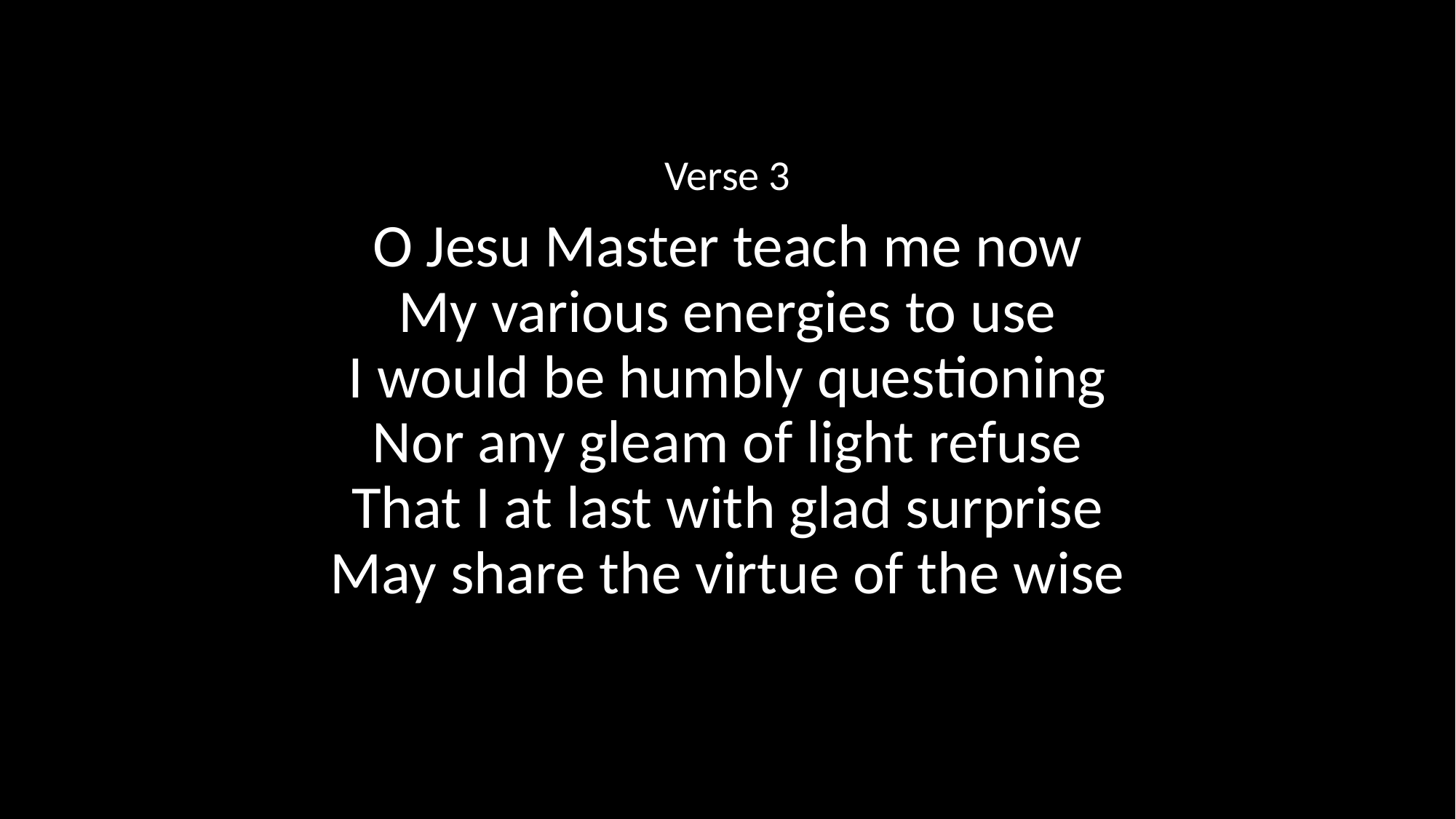

Verse 3
O Jesu Master teach me now
My various energies to use
I would be humbly questioning
Nor any gleam of light refuse
That I at last with glad surprise
May share the virtue of the wise